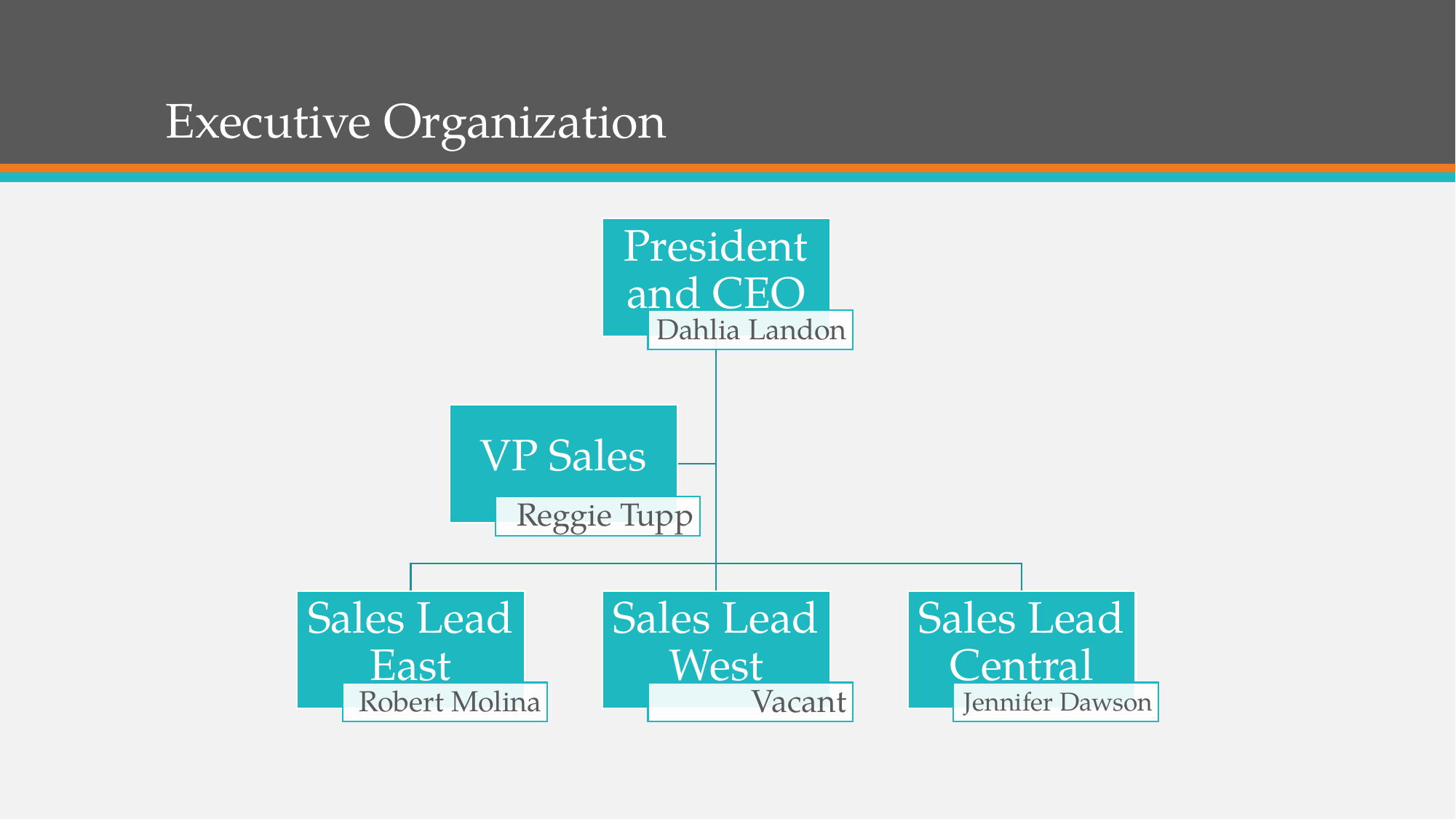

# Executive Organization
President and CEO
Dahlia Landon
Sales Lead East
Robert Molina
Sales Lead West
Vacant
Sales Lead Central
Jennifer Dawson
VP Sales
Reggie Tupp